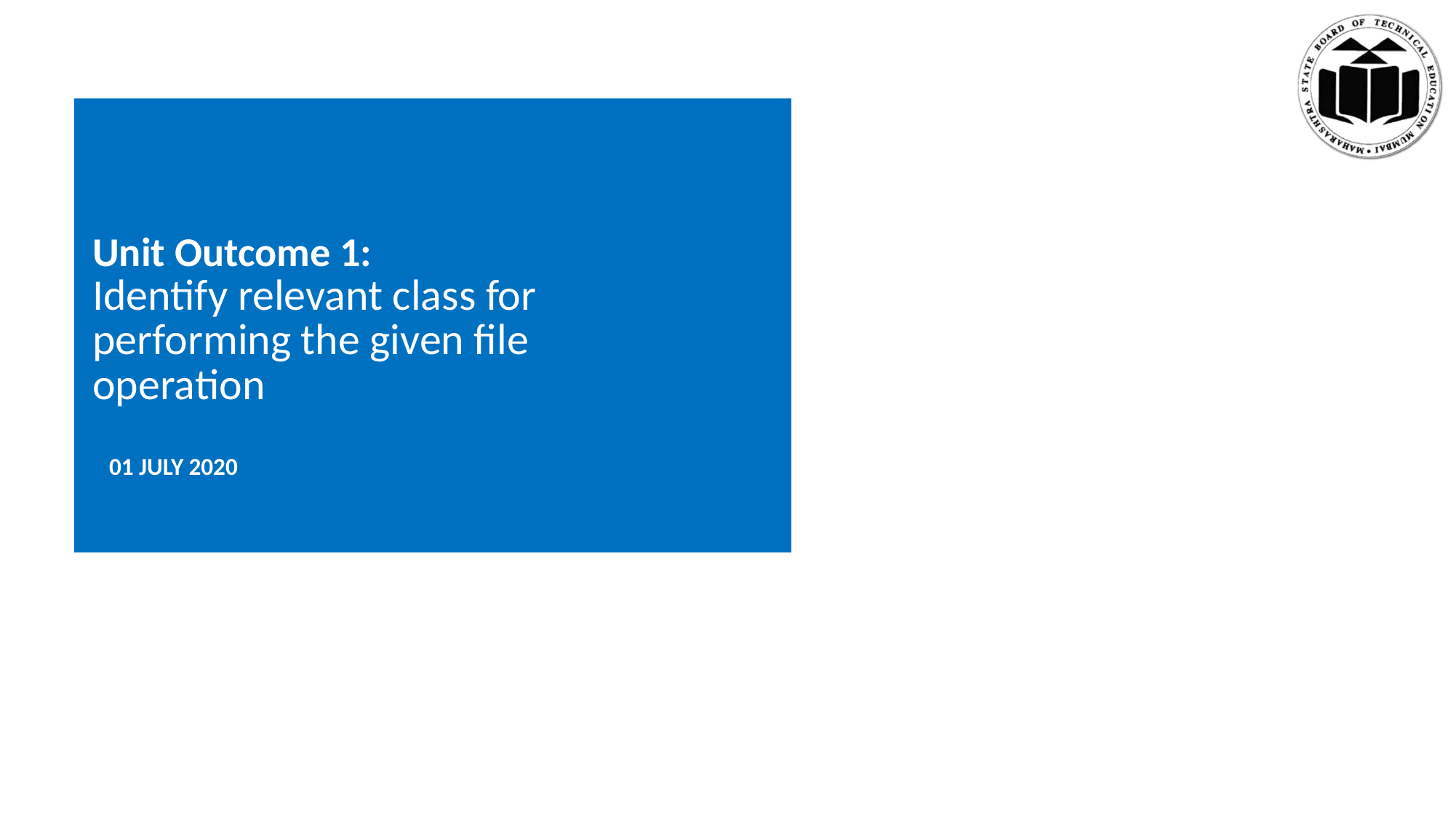

# Unit Outcome 1: Identify relevant class for performing the given file operation
01 JULY 2020